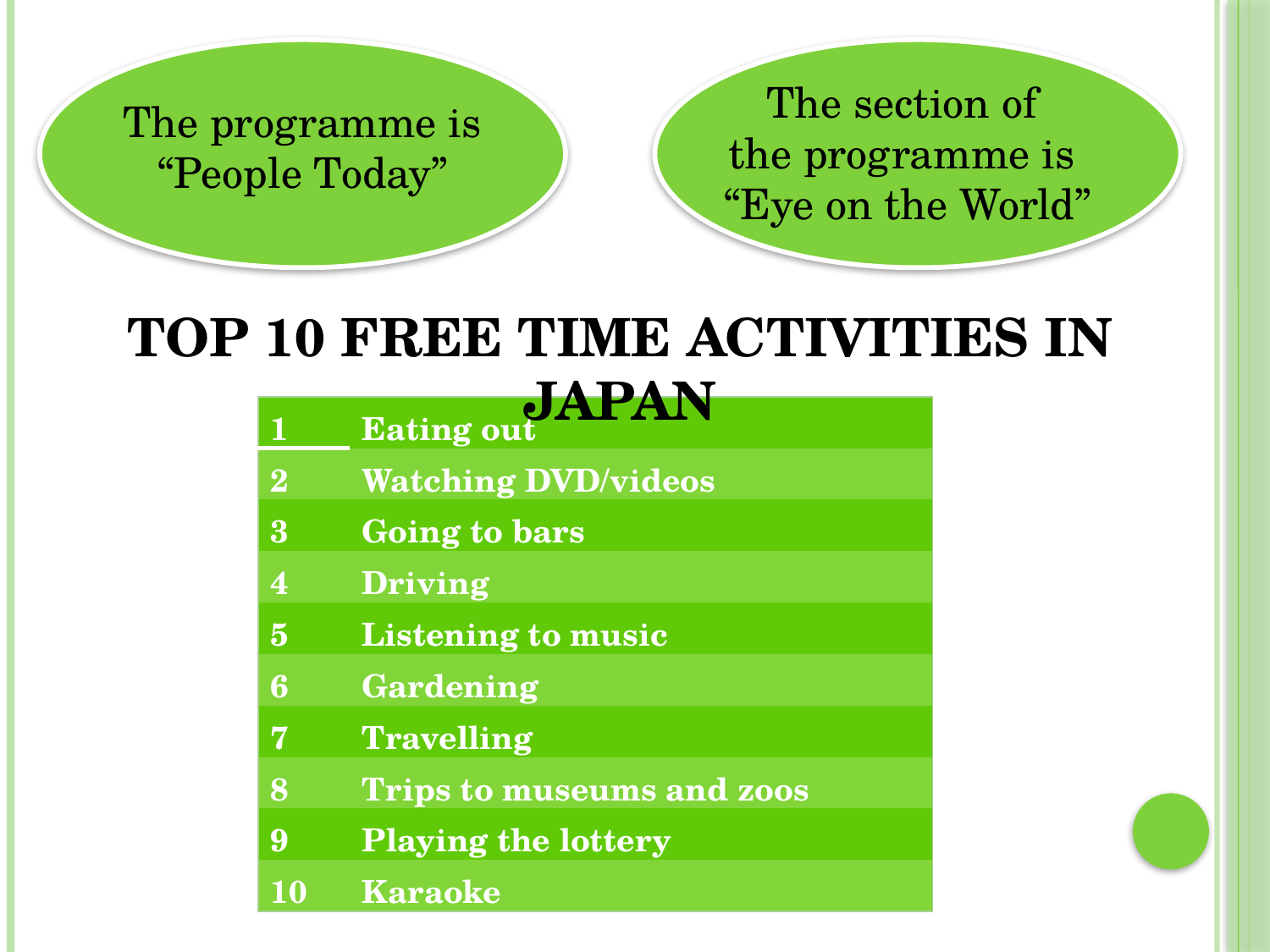

The section of
the programme is
“Eye on the World”
The programme is “People Today”
TOP 10 FREE TIME ACTIVITIES IN JAPAN
| 1 | Eating out |
| --- | --- |
| 2 | Watching DVD/videos |
| 3 | Going to bars |
| 4 | Driving |
| 5 | Listening to music |
| 6 | Gardening |
| 7 | Travelling |
| 8 | Trips to museums and zoos |
| 9 | Playing the lottery |
| 10 | Karaoke |